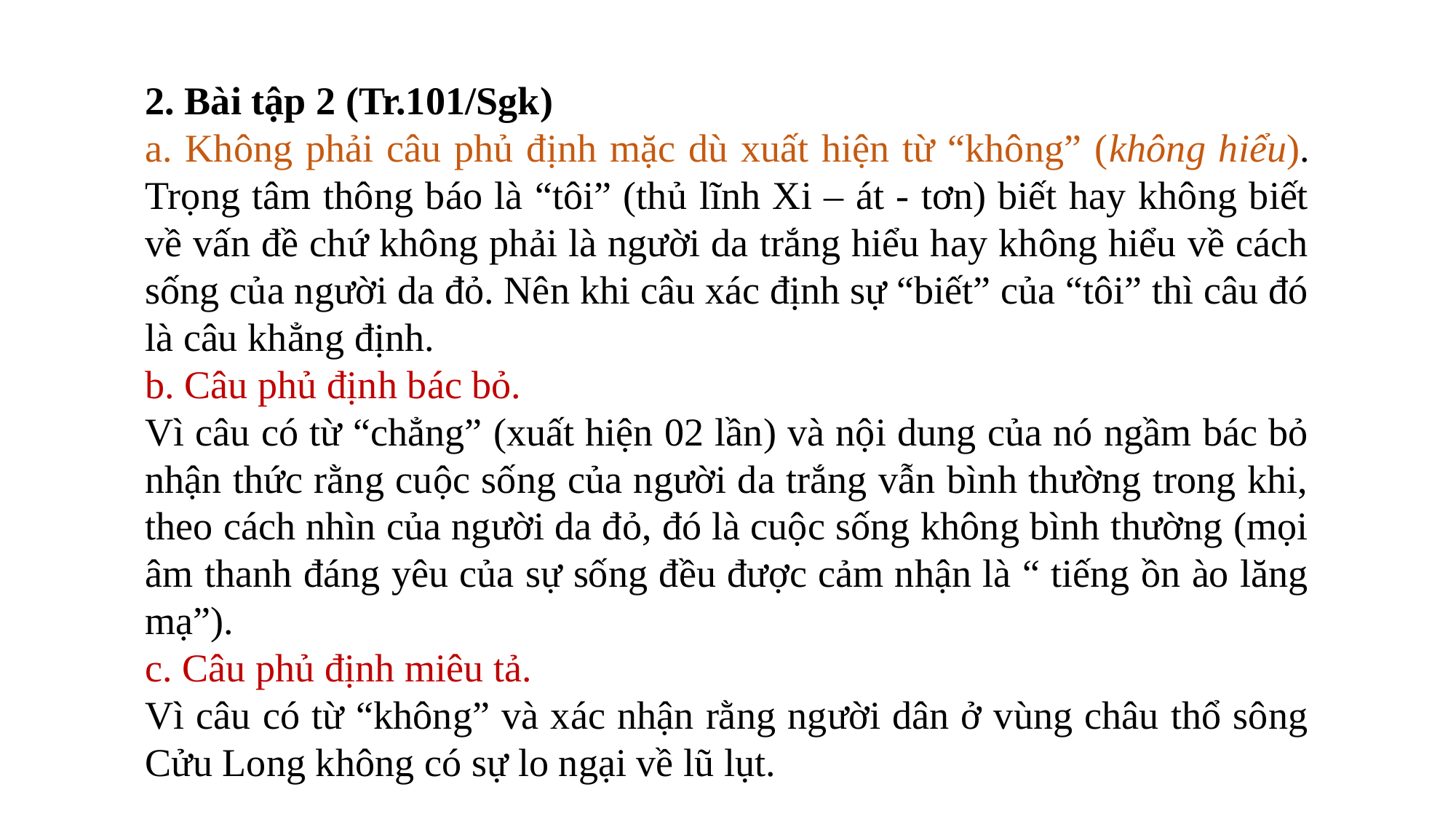

2. Bài tập 2 (Tr.101/Sgk)
a. Không phải câu phủ định mặc dù xuất hiện từ “không” (không hiểu). Trọng tâm thông báo là “tôi” (thủ lĩnh Xi – át - tơn) biết hay không biết về vấn đề chứ không phải là người da trắng hiểu hay không hiểu về cách sống của người da đỏ. Nên khi câu xác định sự “biết” của “tôi” thì câu đó là câu khẳng định.
b. Câu phủ định bác bỏ.
Vì câu có từ “chẳng” (xuất hiện 02 lần) và nội dung của nó ngầm bác bỏ nhận thức rằng cuộc sống của người da trắng vẫn bình thường trong khi, theo cách nhìn của người da đỏ, đó là cuộc sống không bình thường (mọi âm thanh đáng yêu của sự sống đều được cảm nhận là “ tiếng ồn ào lăng mạ”).
c. Câu phủ định miêu tả.
Vì câu có từ “không” và xác nhận rằng người dân ở vùng châu thổ sông Cửu Long không có sự lo ngại về lũ lụt.